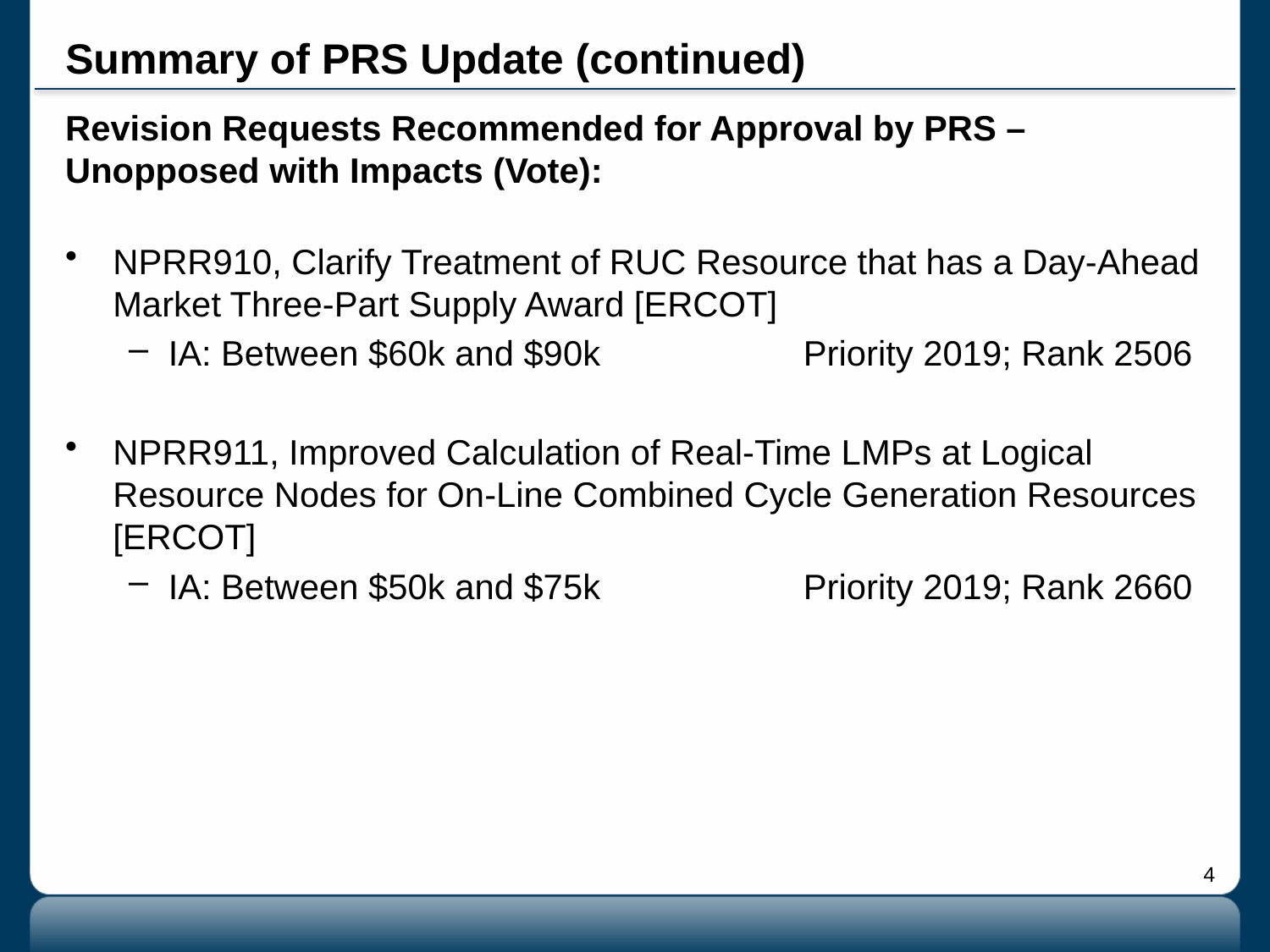

# Summary of PRS Update (continued)
Revision Requests Recommended for Approval by PRS – Unopposed with Impacts (Vote):

NPRR910, Clarify Treatment of RUC Resource that has a Day-Ahead Market Three-Part Supply Award [ERCOT]
IA: Between $60k and $90k 		Priority 2019; Rank 2506

NPRR911, Improved Calculation of Real-Time LMPs at Logical Resource Nodes for On-Line Combined Cycle Generation Resources [ERCOT]
IA: Between $50k and $75k		Priority 2019; Rank 2660